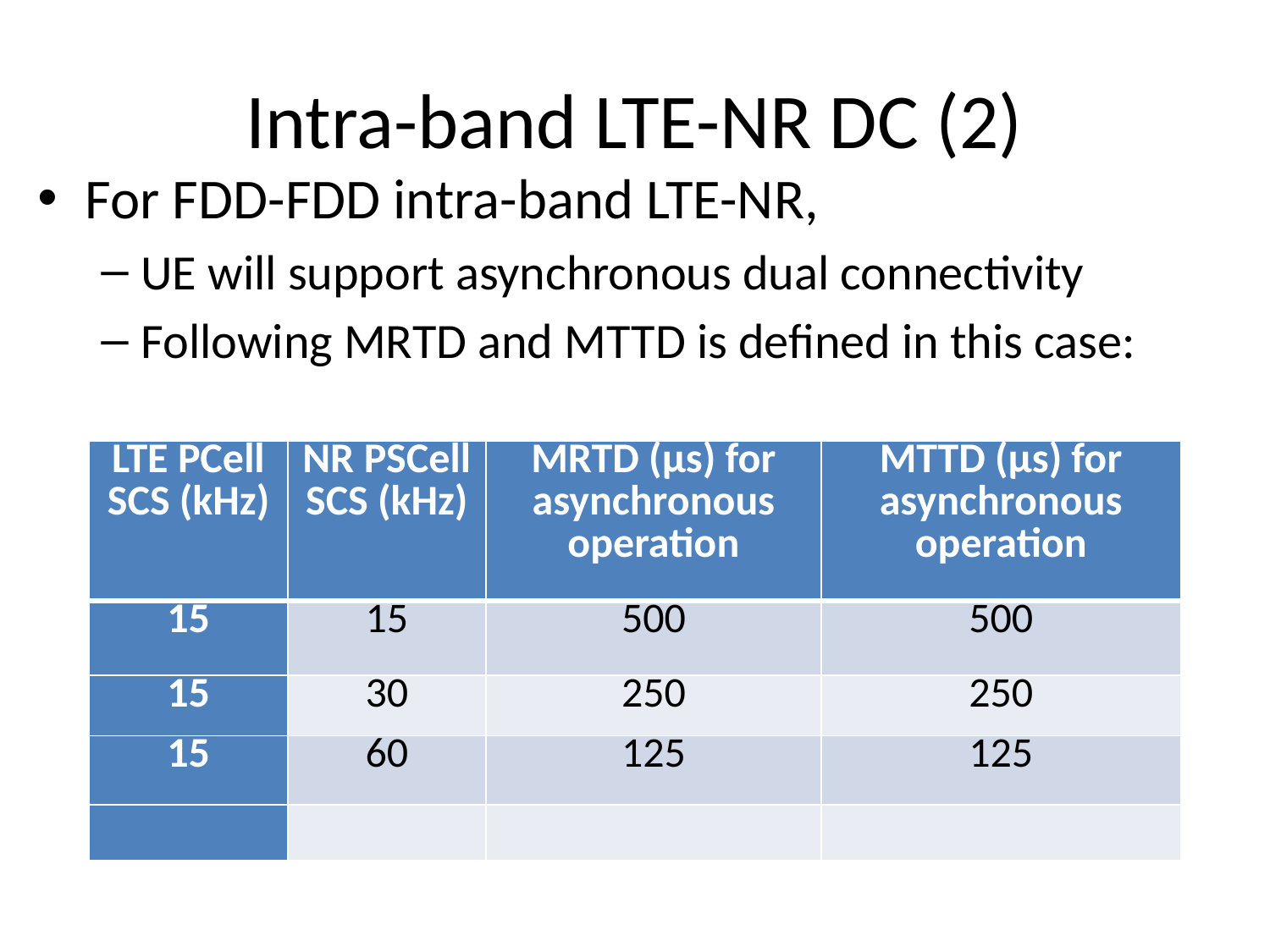

# Intra-band LTE-NR DC (2)
For FDD-FDD intra-band LTE-NR,
UE will support asynchronous dual connectivity
Following MRTD and MTTD is defined in this case:

| LTE PCell SCS (kHz) | NR PSCell SCS (kHz) | MRTD (µs) for asynchronous operation | MTTD (µs) for asynchronous operation |
| --- | --- | --- | --- |
| 15 | 15 | 500 | 500 |
| 15 | 30 | 250 | 250 |
| 15 | 60 | 125 | 125 |
|  |  |  |  |